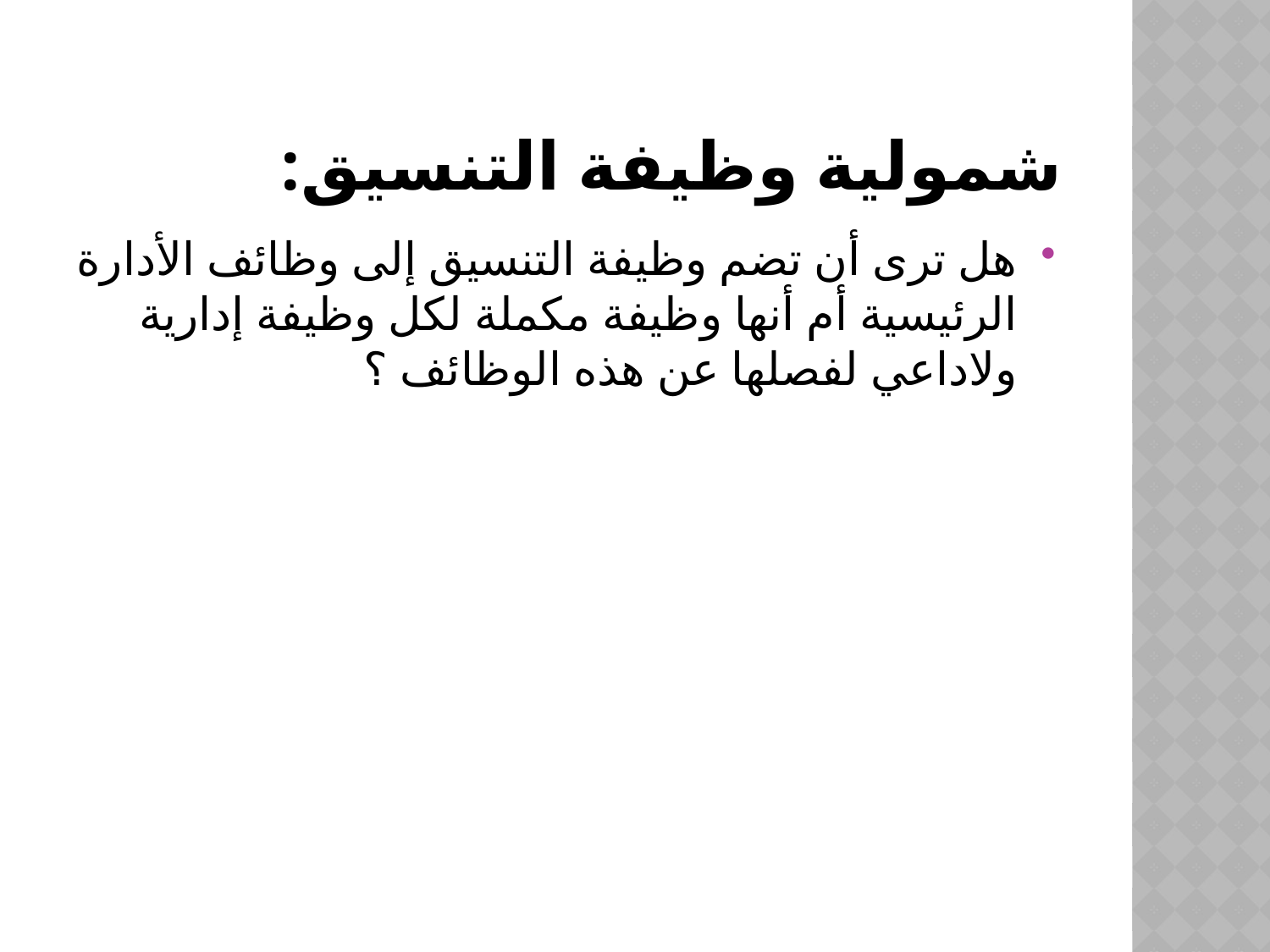

# شمولية وظيفة التنسيق:
هل ترى أن تضم وظيفة التنسيق إلى وظائف الأدارة الرئيسية أم أنها وظيفة مكملة لكل وظيفة إدارية ولاداعي لفصلها عن هذه الوظائف ؟